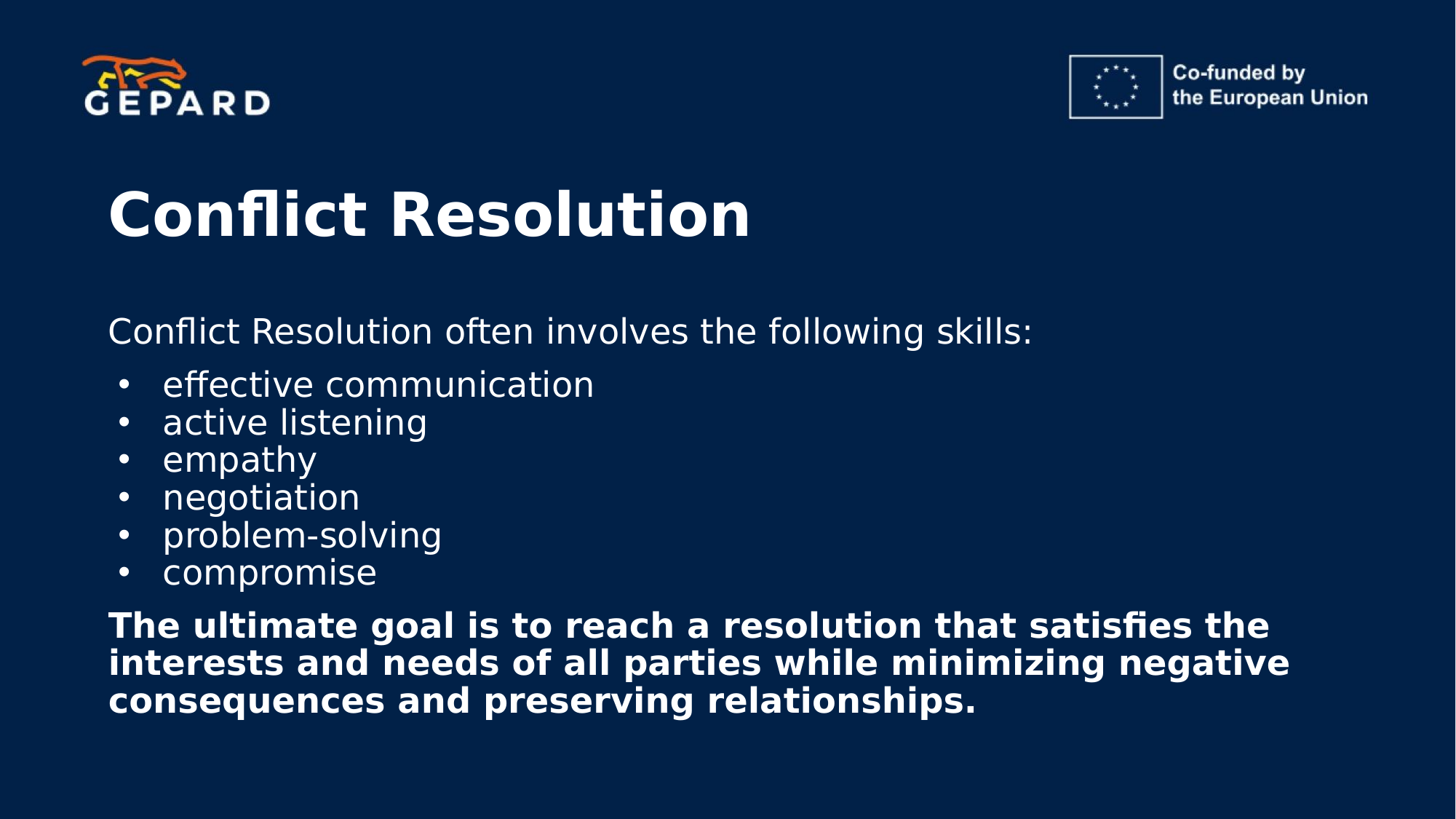

# Conflict Resolution
Conflict Resolution often involves the following skills:
effective communication
active listening
empathy
negotiation
problem-solving
compromise
The ultimate goal is to reach a resolution that satisfies the interests and needs of all parties while minimizing negative consequences and preserving relationships.